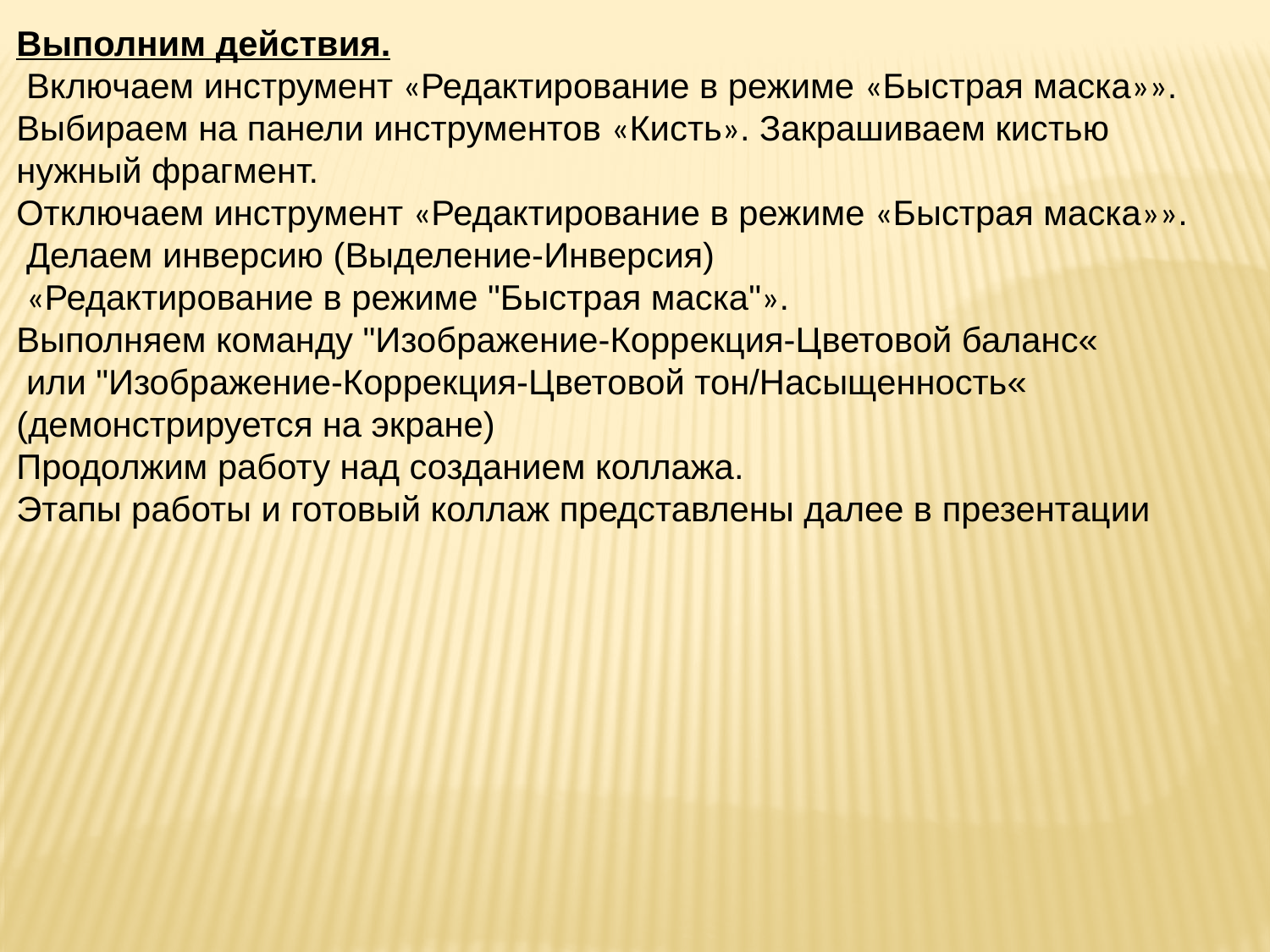

Выполним действия.
 Включаем инструмент «Редактирование в режиме «Быстрая маска»».
Выбираем на панели инструментов «Кисть». Закрашиваем кистью
нужный фрагмент.
Отключаем инструмент «Редактирование в режиме «Быстрая маска»».
 Делаем инверсию (Выделение-Инверсия)
 «Редактирование в режиме "Быстрая маска"».
Выполняем команду "Изображение-Коррекция-Цветовой баланс«
 или "Изображение-Коррекция-Цветовой тон/Насыщенность«
(демонстрируется на экране)
Продолжим работу над созданием коллажа.
Этапы работы и готовый коллаж представлены далее в презентации